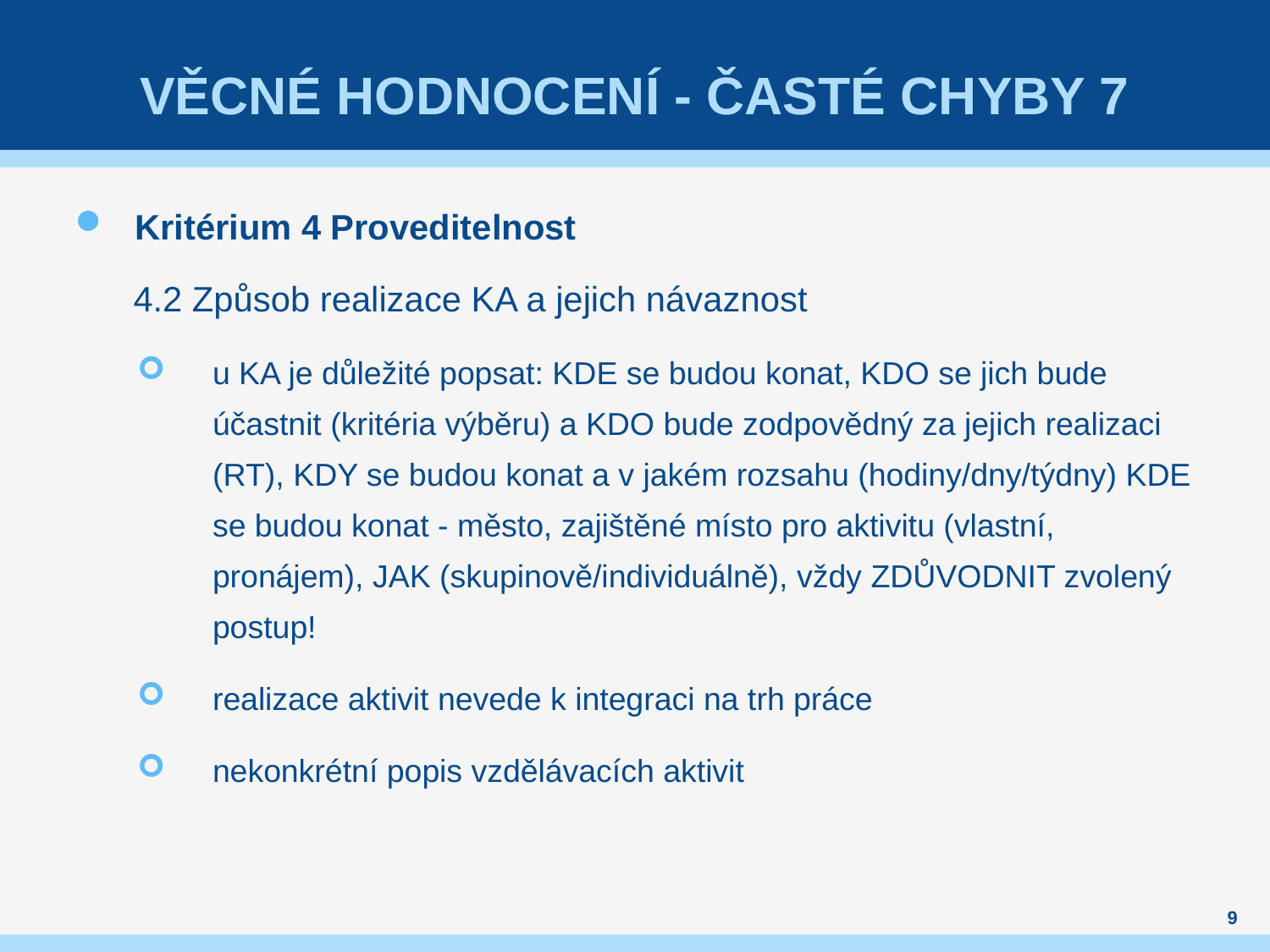

# Věcné hodnocení - časté chyby 7
Kritérium 4 Proveditelnost
      4.2 Způsob realizace KA a jejich návaznost
u KA je důležité popsat: KDE se budou konat, KDO se jich bude účastnit (kritéria výběru) a KDO bude zodpovědný za jejich realizaci (RT), KDY se budou konat a v jakém rozsahu (hodiny/dny/týdny) KDE se budou konat - město, zajištěné místo pro aktivitu (vlastní, pronájem), JAK (skupinově/individuálně), vždy ZDŮVODNIT zvolený postup!
realizace aktivit nevede k integraci na trh práce
nekonkrétní popis vzdělávacích aktivit

9